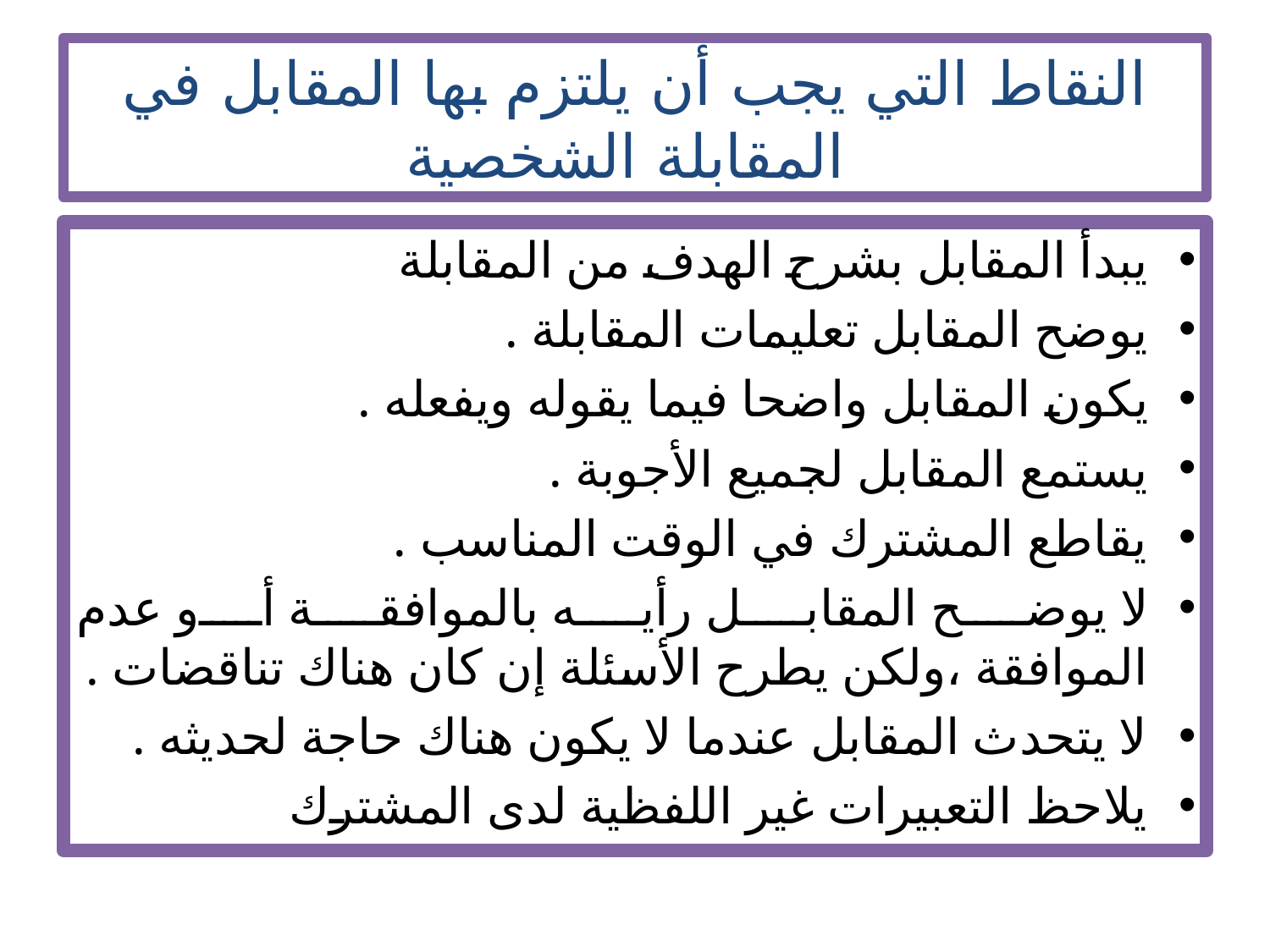

# النقاط التي يجب أن يلتزم بها المقابل في المقابلة الشخصية
يبدأ المقابل بشرح الهدف من المقابلة
يوضح المقابل تعليمات المقابلة .
يكون المقابل واضحا فيما يقوله ويفعله .
يستمع المقابل لجميع الأجوبة .
يقاطع المشترك في الوقت المناسب .
لا يوضح المقابل رأيه بالموافقة أو عدم الموافقة ،ولكن يطرح الأسئلة إن كان هناك تناقضات .
لا يتحدث المقابل عندما لا يكون هناك حاجة لحديثه .
يلاحظ التعبيرات غير اللفظية لدى المشترك